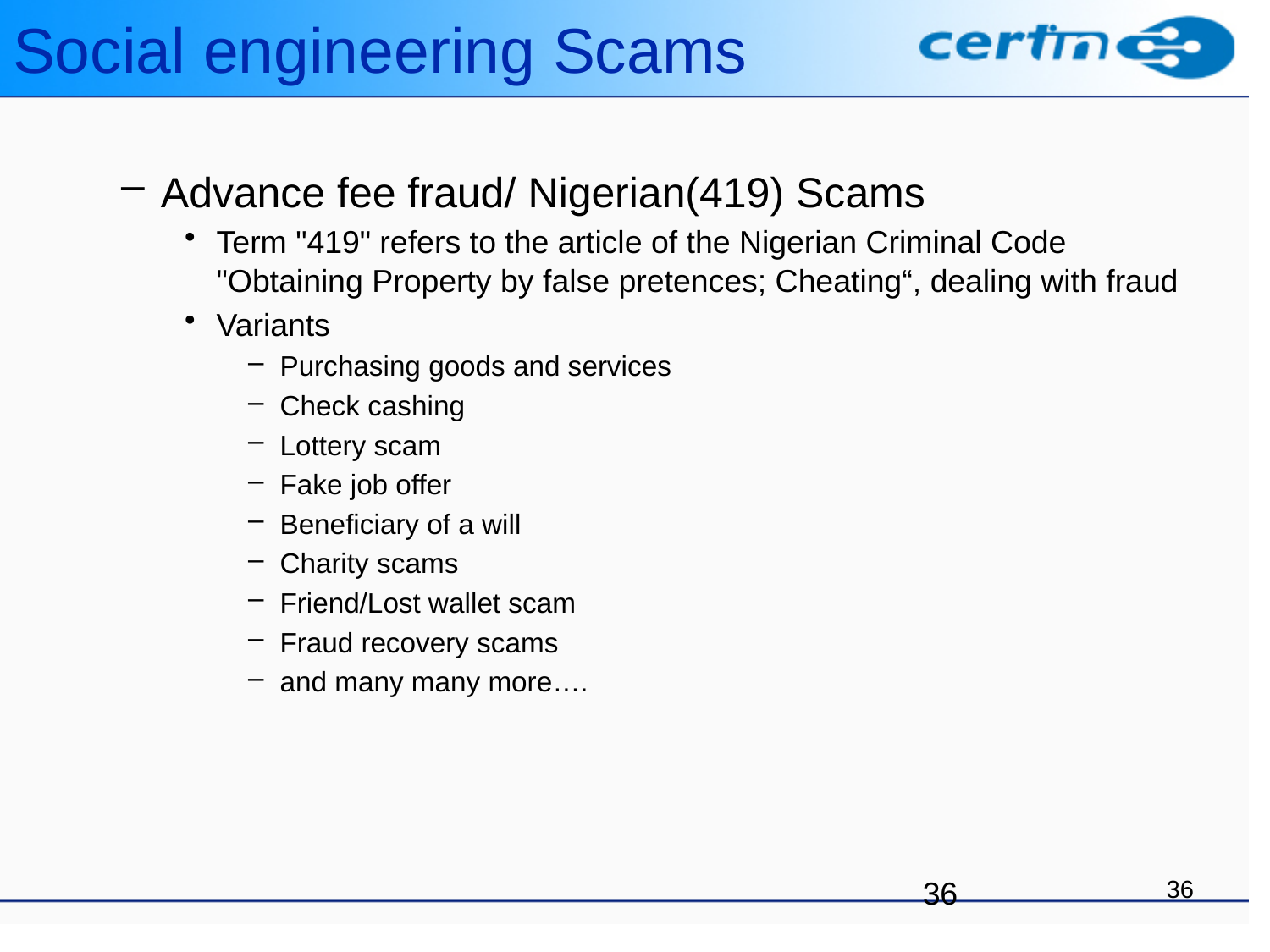

# Social engineering Scams
Advance fee fraud/ Nigerian(419) Scams
Term "419" refers to the article of the Nigerian Criminal Code "Obtaining Property by false pretences; Cheating“, dealing with fraud
Variants
Purchasing goods and services
Check cashing
Lottery scam
Fake job offer
Beneficiary of a will
Charity scams
Friend/Lost wallet scam
Fraud recovery scams
and many many more….

36
36